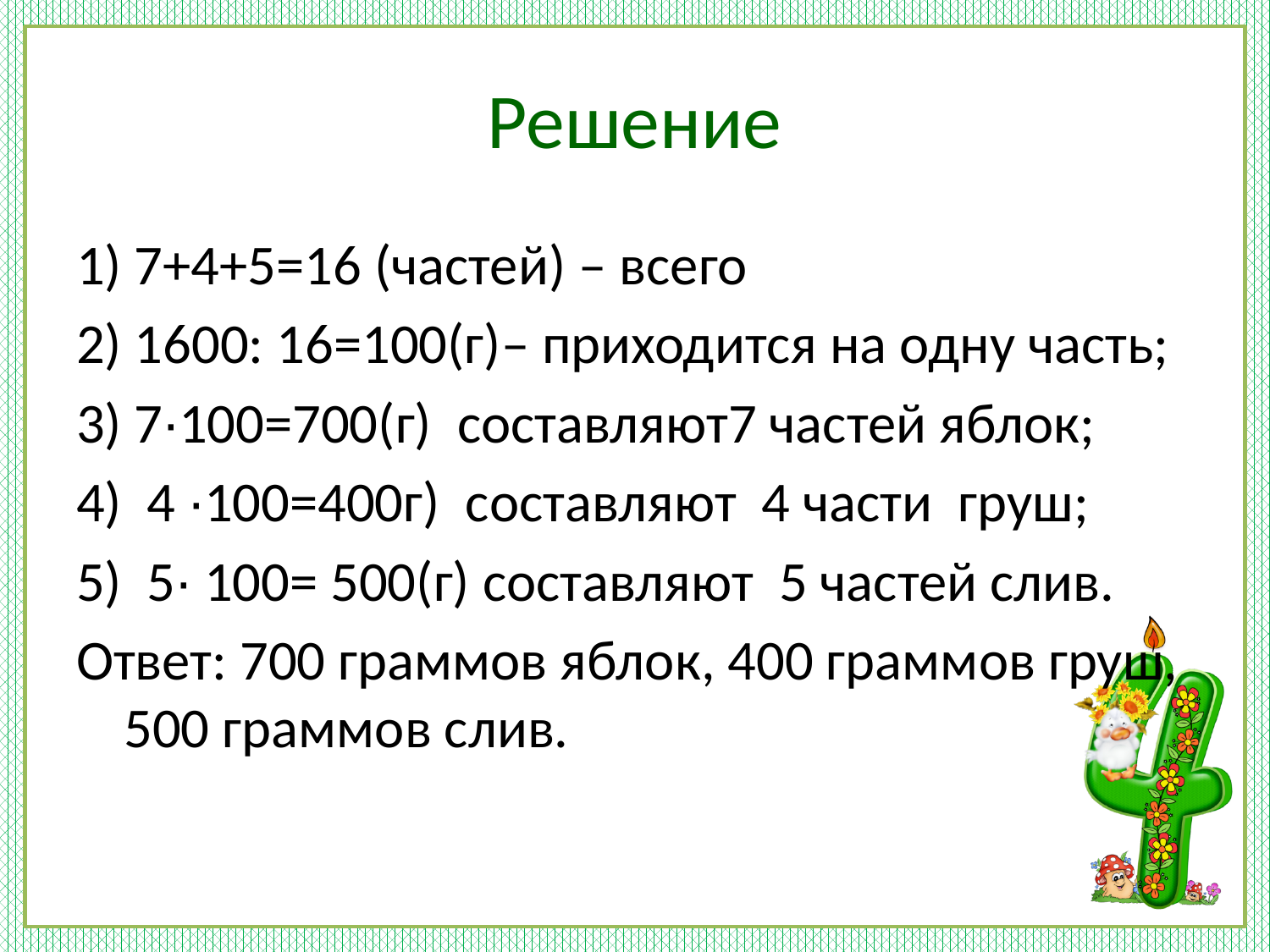

# Решение
1) 7+4+5=16 (частей) – всего
2) 1600: 16=100(г)– приходится на одну часть;
3) 7∙100=700(г)  составляют7 частей яблок;
4)  4 ∙100=400г)  составляют  4 части  груш;
5)  5∙ 100= 500(г) составляют  5 частей слив.
Ответ: 700 граммов яблок, 400 граммов груш, 500 граммов слив.